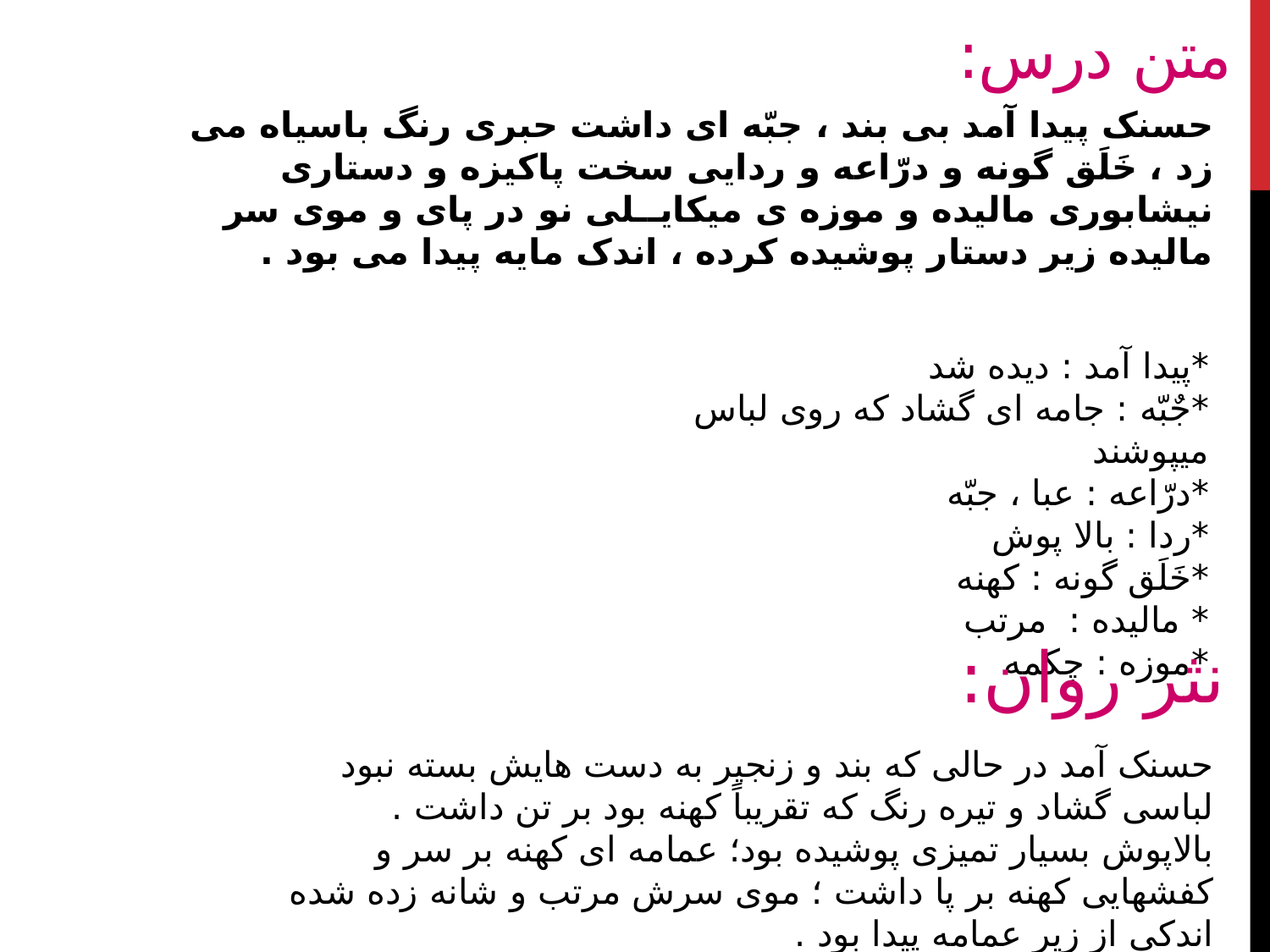

# متن درس:
حسنک پیدا آمد بی بند ، جبّه ای داشت حبری رنگ باسیاه می زد ، خَلَق گونه و درّاعه و ردایی سخت پاکیزه و دستاری نیشابوری مالیده و موزه ی میکایــلی نو در پای و موی سر مالیده زیر دستار پوشیده کرده ، اندک مایه پیدا می بود .

*پیدا آمد : دیده شد
*جٌبّه : جامه ای گشاد که روی لباس میپوشند
*درّاعه : عبا ، جبّه
*ردا : بالا پوش
*خَلَق گونه : کهنه
* مالیده :  مرتب
*موزه : چکمه

نثر روان:
حسنک آمد در حالی که بند و زنجیر به دست هایش بسته نبود لباسی گشاد و تیره رنگ که تقریباً کهنه بود بر تن داشت .
بالاپوش بسیار تمیزی پوشیده بود؛ عمامه ای کهنه بر سر و کفشهایی کهنه بر پا داشت ؛ موی سرش مرتب و شانه زده شده اندکی از زیر عمامه پیدا بود .
دانشگاه فرهنگیان خوی*زبان فارسی*کامرانی